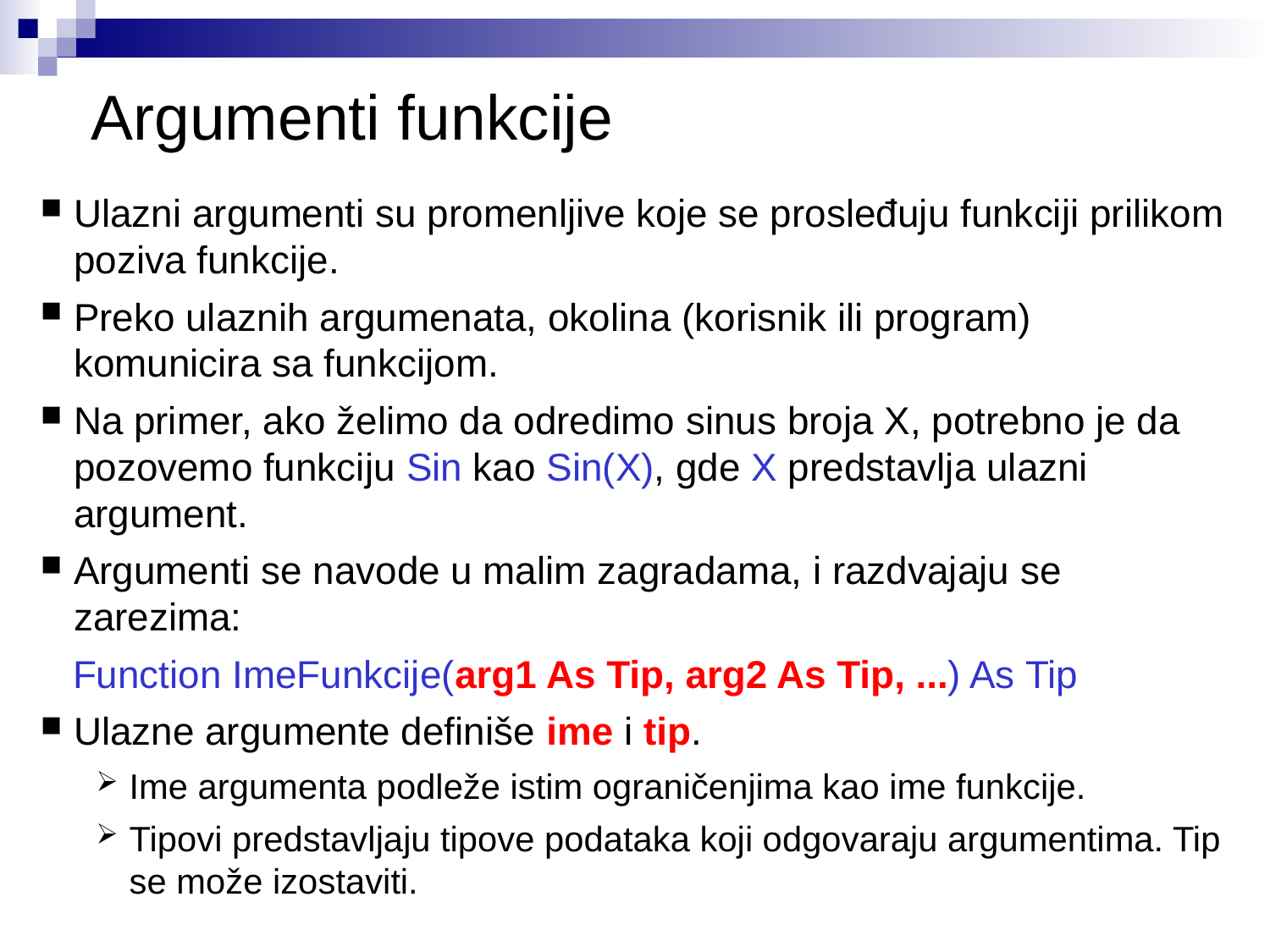

# Argumenti funkcije
Ulazni argumenti su promenljive koje se prosleđuju funkciji prilikom poziva funkcije.
Preko ulaznih argumenata, okolina (korisnik ili program) komunicira sa funkcijom.
Na primer, ako želimo da odredimo sinus broja X, potrebno je da pozovemo funkciju Sin kao Sin(X), gde X predstavlja ulazni argument.
Argumenti se navode u malim zagradama, i razdvajaju se zarezima:
   Function ImeFunkcije(arg1 As Tip, arg2 As Tip, ...) As Tip
Ulazne argumente definiše ime i tip.
Ime argumenta podleže istim ograničenjima kao ime funkcije.
Tipovi predstavljaju tipove podataka koji odgovaraju argumentima. Tip se može izostaviti.